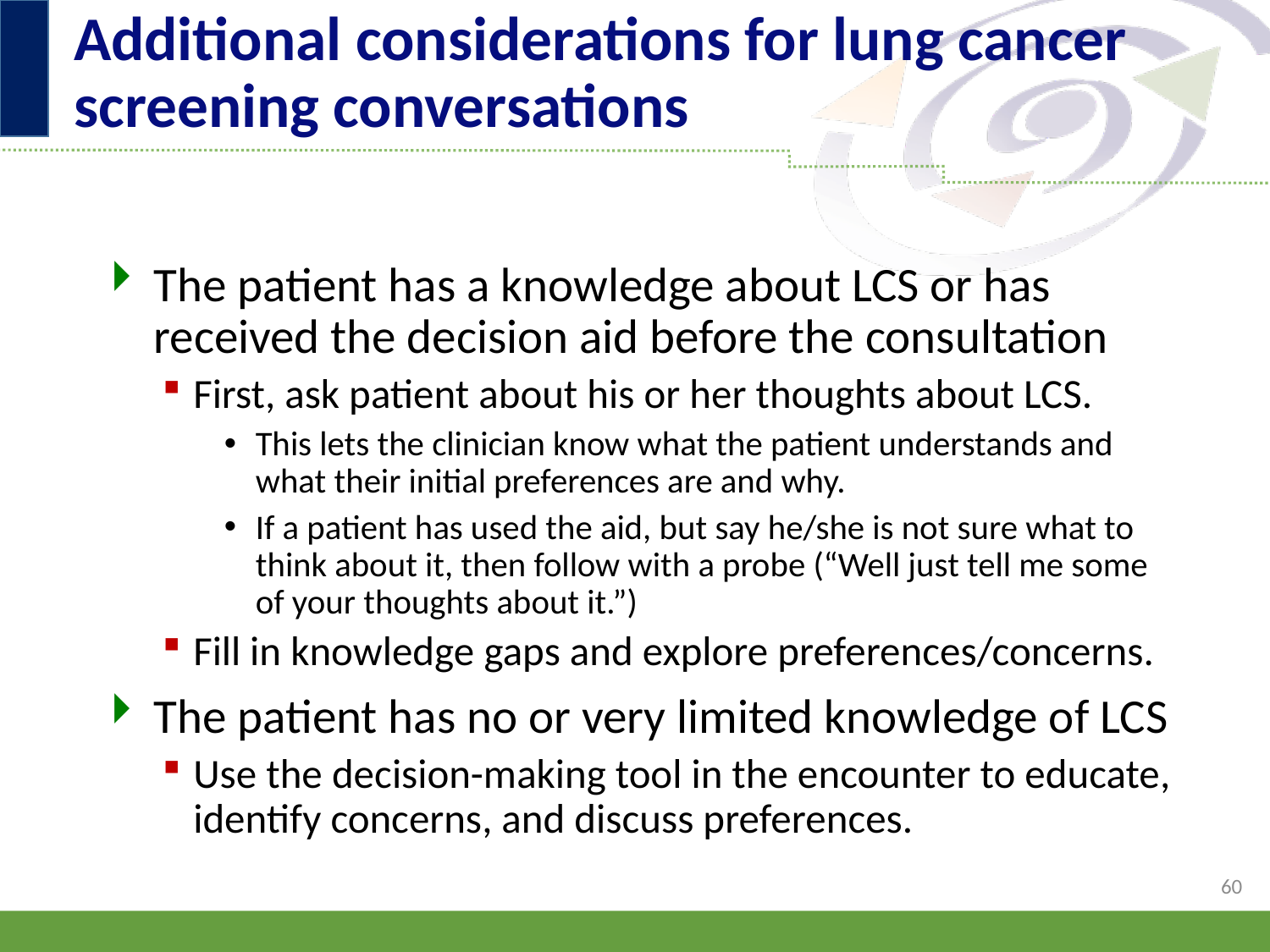

# Additional considerations for lung cancer screening conversations
The patient has a knowledge about LCS or has received the decision aid before the consultation
First, ask patient about his or her thoughts about LCS.
This lets the clinician know what the patient understands and what their initial preferences are and why.
If a patient has used the aid, but say he/she is not sure what to think about it, then follow with a probe (“Well just tell me some of your thoughts about it.”)
Fill in knowledge gaps and explore preferences/concerns.
The patient has no or very limited knowledge of LCS
Use the decision-making tool in the encounter to educate, identify concerns, and discuss preferences.
60